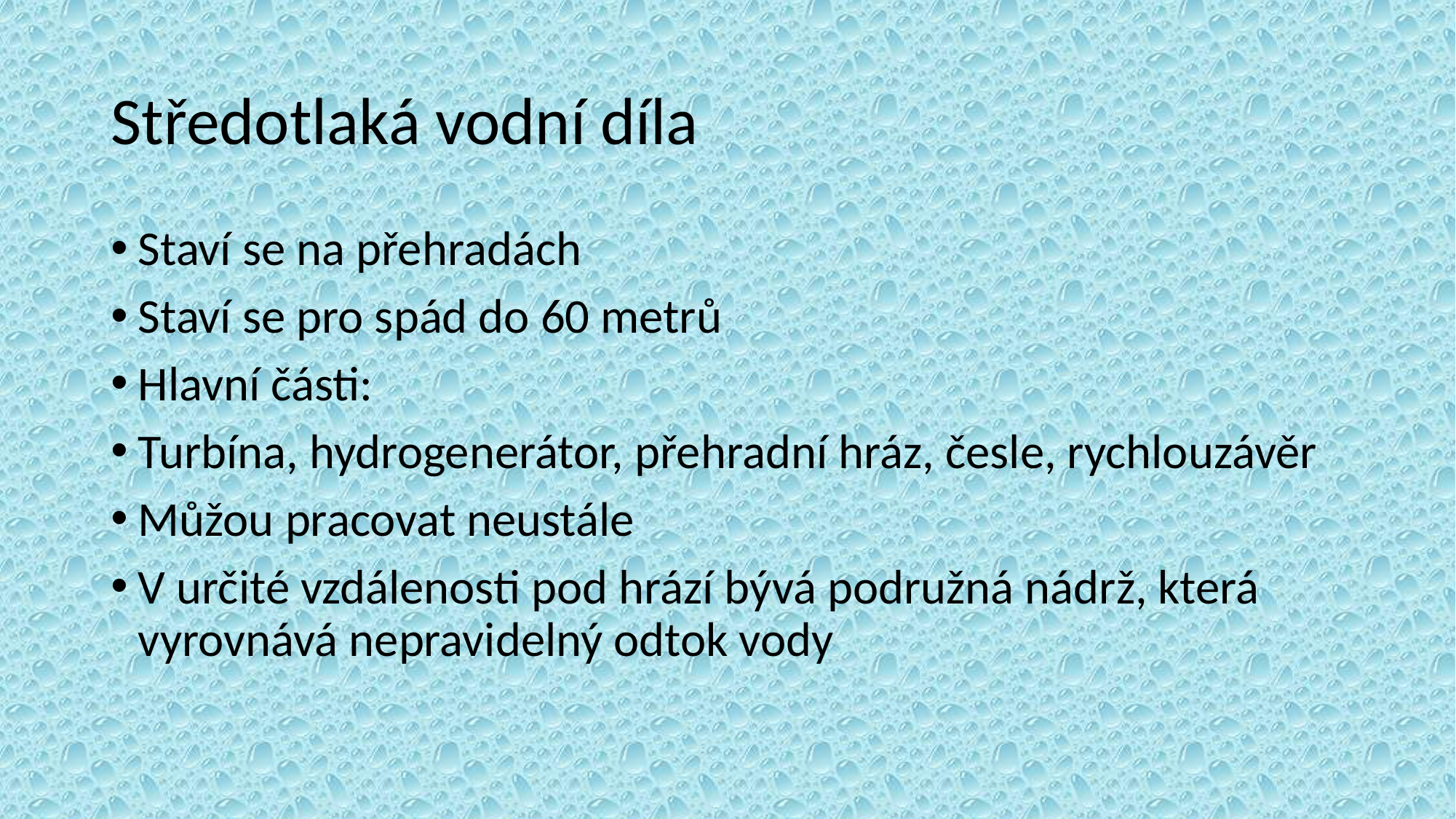

# Středotlaká vodní díla
Staví se na přehradách
Staví se pro spád do 60 metrů
Hlavní části:
Turbína, hydrogenerátor, přehradní hráz, česle, rychlouzávěr
Můžou pracovat neustále
V určité vzdálenosti pod hrází bývá podružná nádrž, která vyrovnává nepravidelný odtok vody